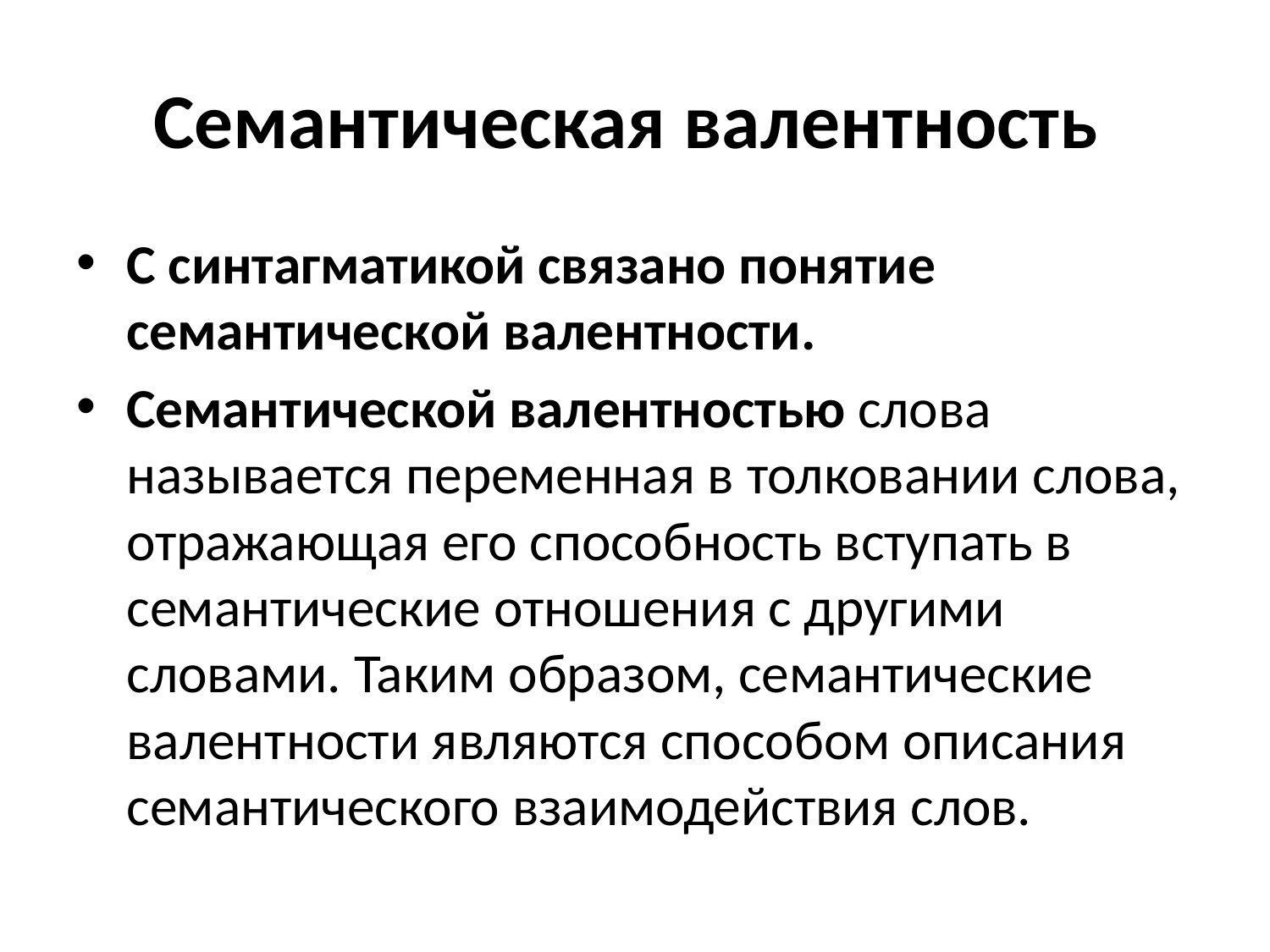

# Семантическая валентность
С синтагматикой связано понятие семантической валентности.
Семантической валентностью слова называется переменная в толковании слова, отражающая его способность вступать в семантические отношения с другими словами. Таким образом, семантические валентности являются способом описания семантического взаимодействия слов.